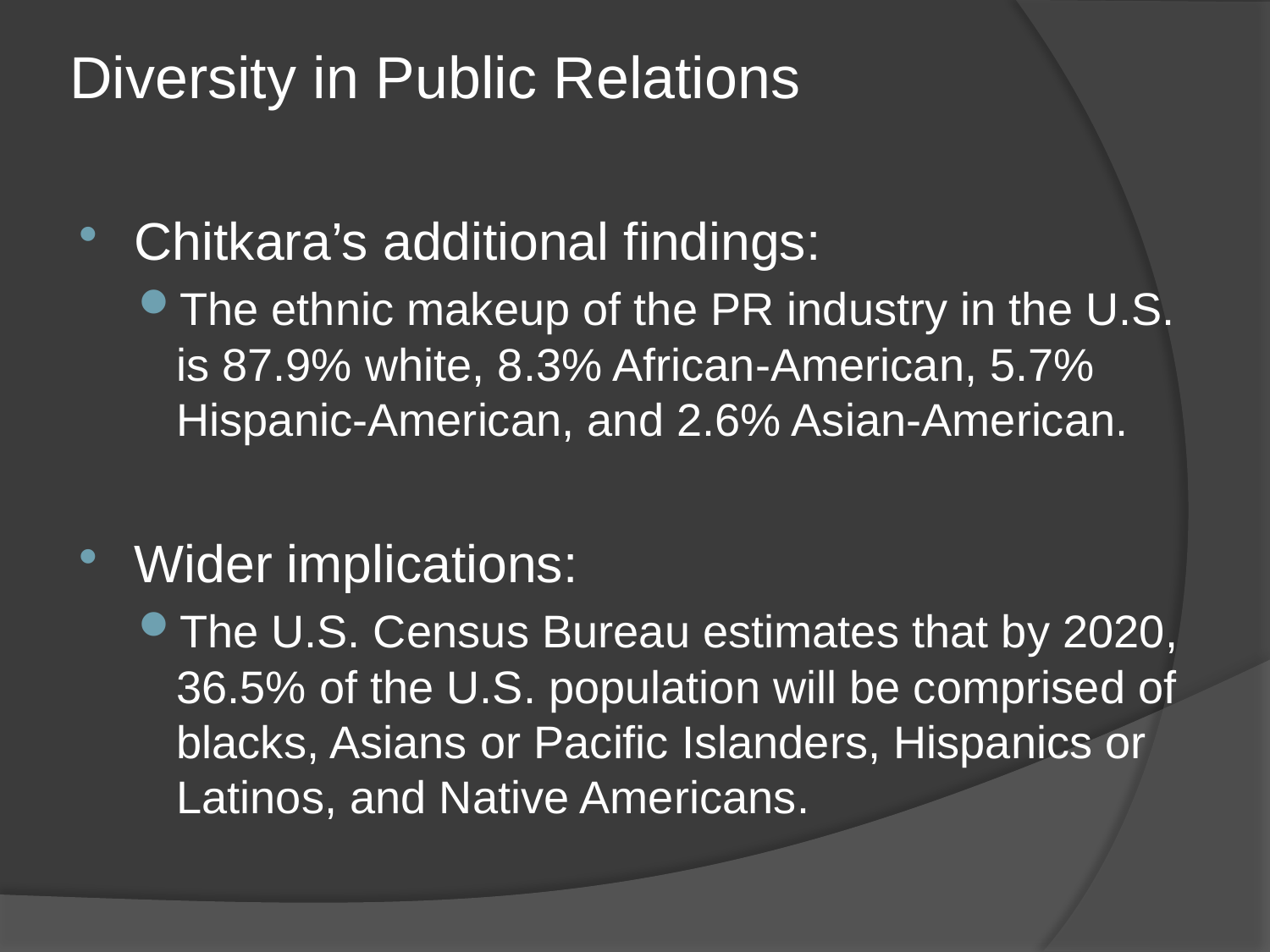

# Diversity in Public Relations
Chitkara’s additional findings:
The ethnic makeup of the PR industry in the U.S. is 87.9% white, 8.3% African-American, 5.7% Hispanic-American, and 2.6% Asian-American.

Wider implications:
The U.S. Census Bureau estimates that by 2020, 36.5% of the U.S. population will be comprised of blacks, Asians or Pacific Islanders, Hispanics or Latinos, and Native Americans.